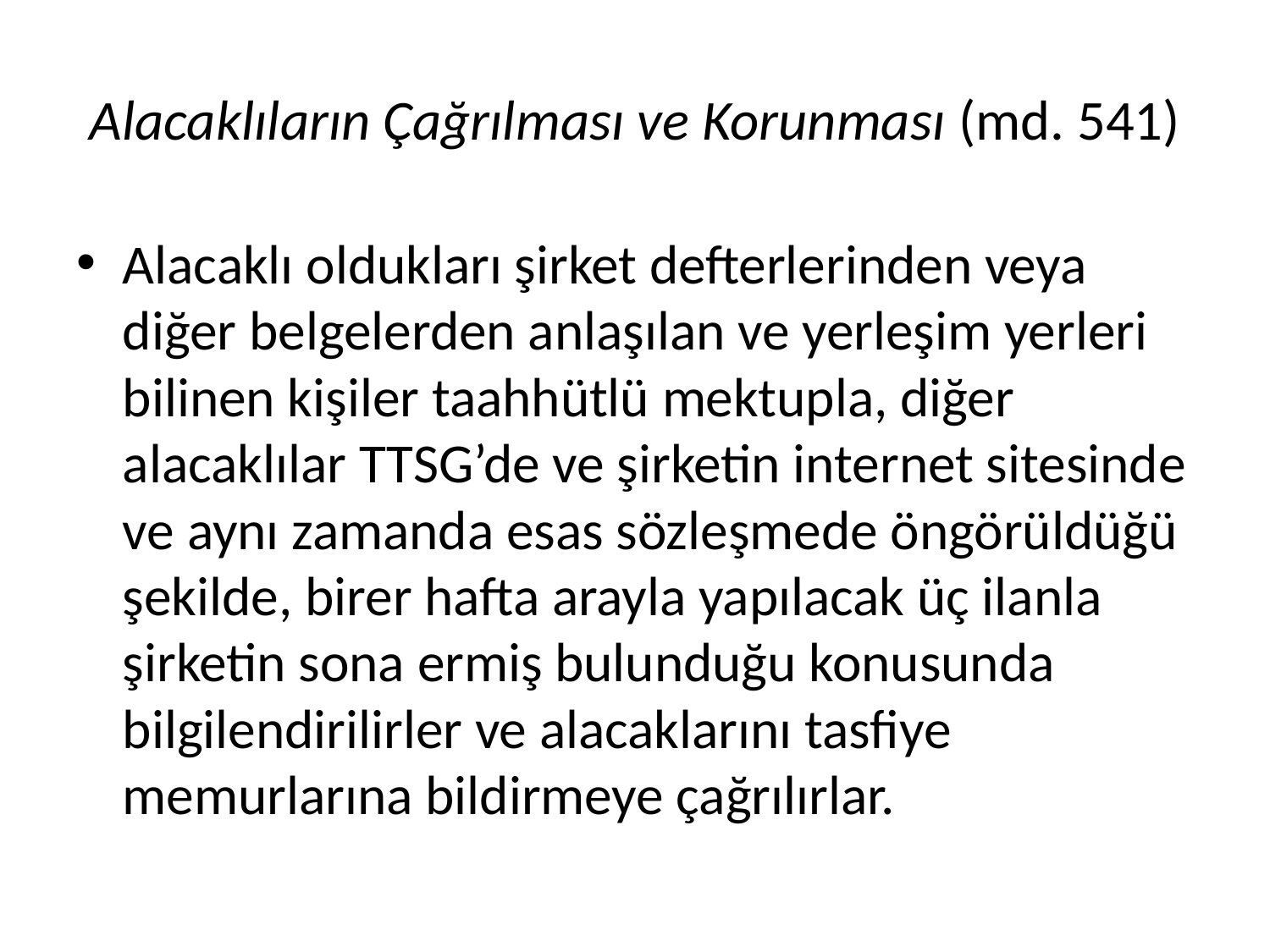

# Alacaklıların Çağrılması ve Korunması (md. 541)
Alacaklı oldukları şirket defterlerinden veya diğer belgelerden anlaşılan ve yerleşim yerleri bilinen kişiler taahhütlü mektupla, diğer alacaklılar TTSG’de ve şirketin internet sitesinde ve aynı zamanda esas sözleşmede öngörüldüğü şekilde, birer hafta arayla yapılacak üç ilanla şirketin sona ermiş bulunduğu konusunda bilgilendirilirler ve alacaklarını tasfiye memurlarına bildirmeye çağrılırlar.